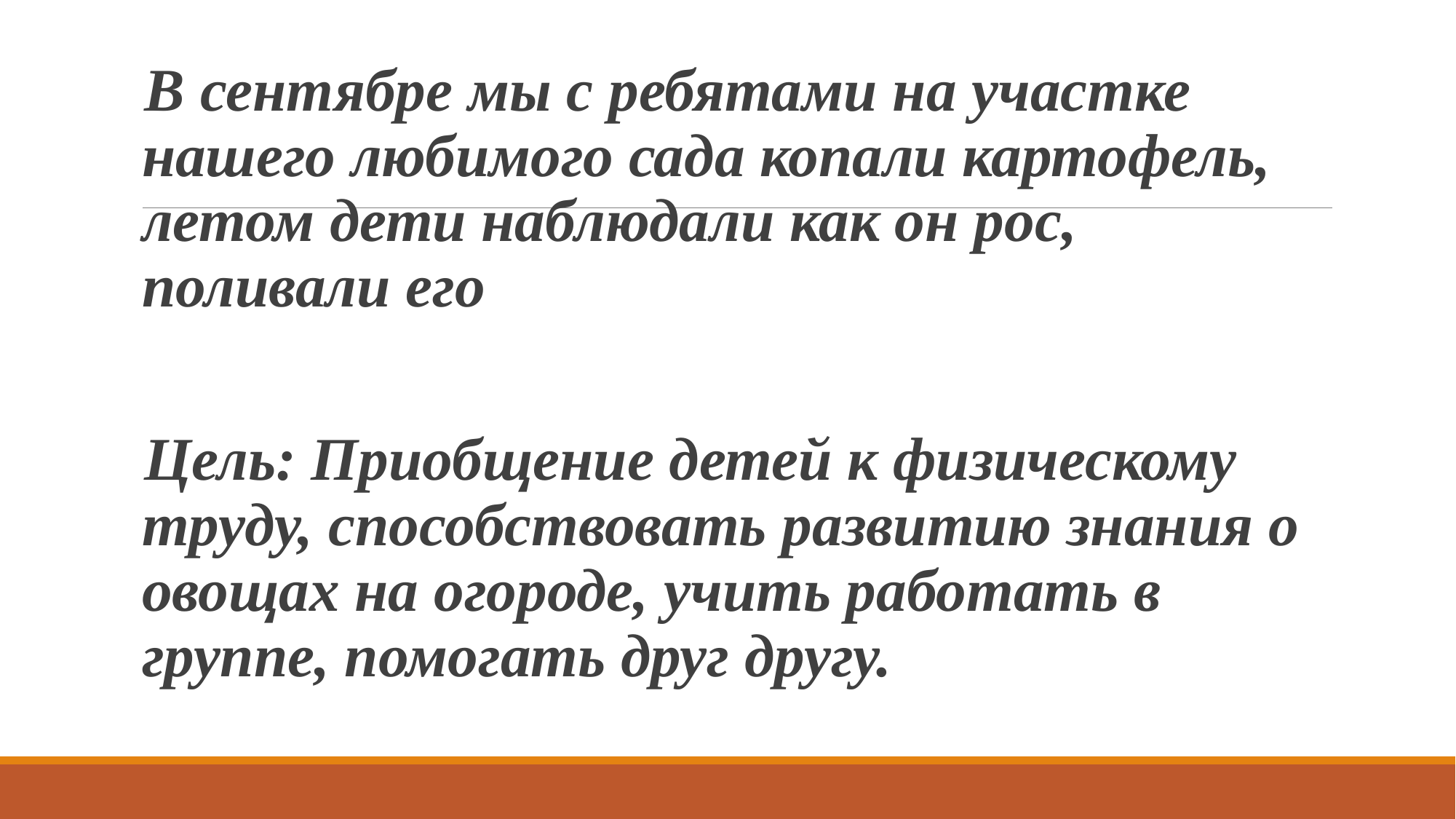

В сентябре мы с ребятами на участке нашего любимого сада копали картофель, летом дети наблюдали как он рос, поливали его

Цель: Приобщение детей к физическому труду, способствовать развитию знания о овощах на огороде, учить работать в группе, помогать друг другу.